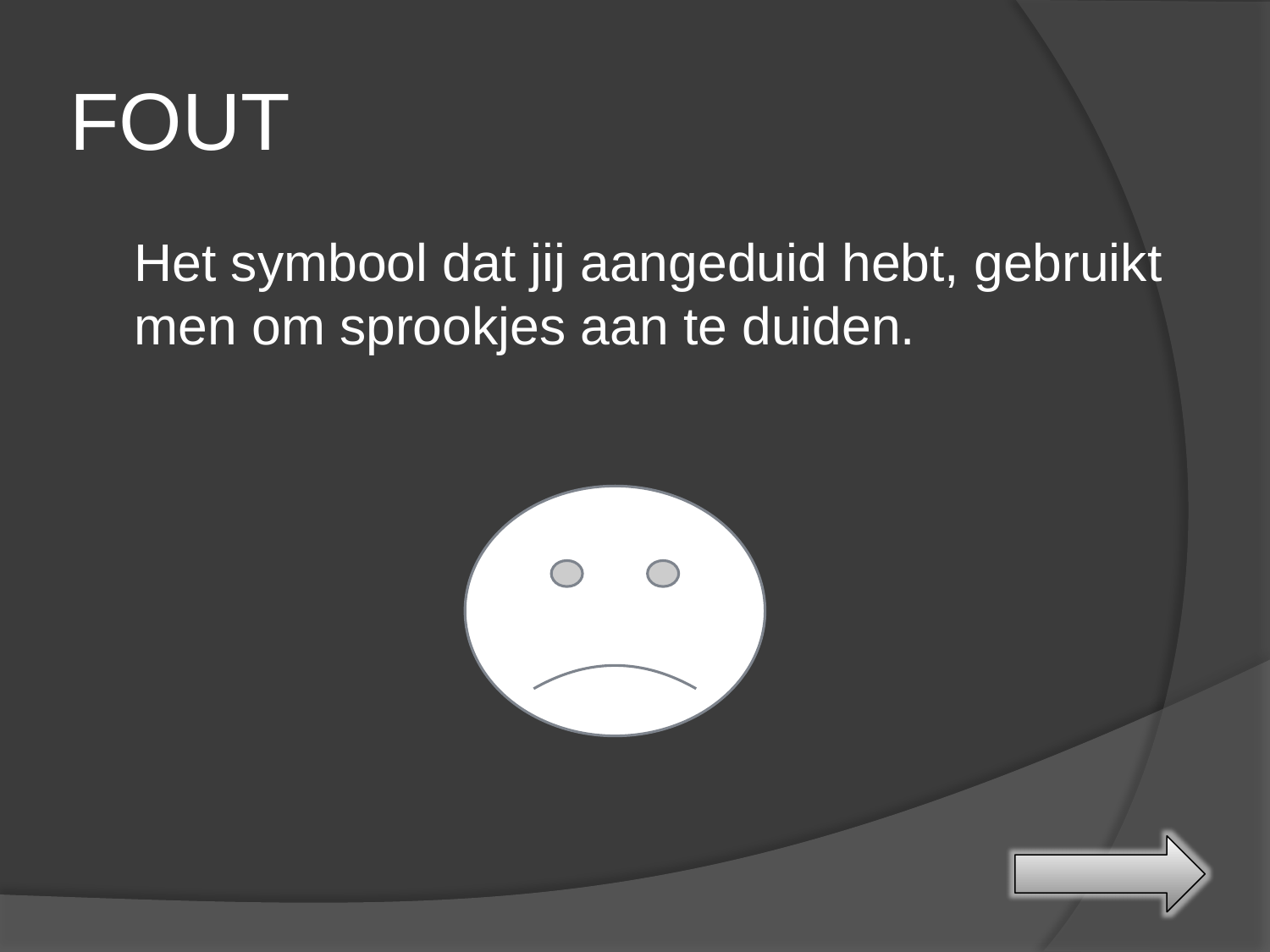

# FOUT
	Het symbool dat jij aangeduid hebt, gebruikt men om sprookjes aan te duiden.